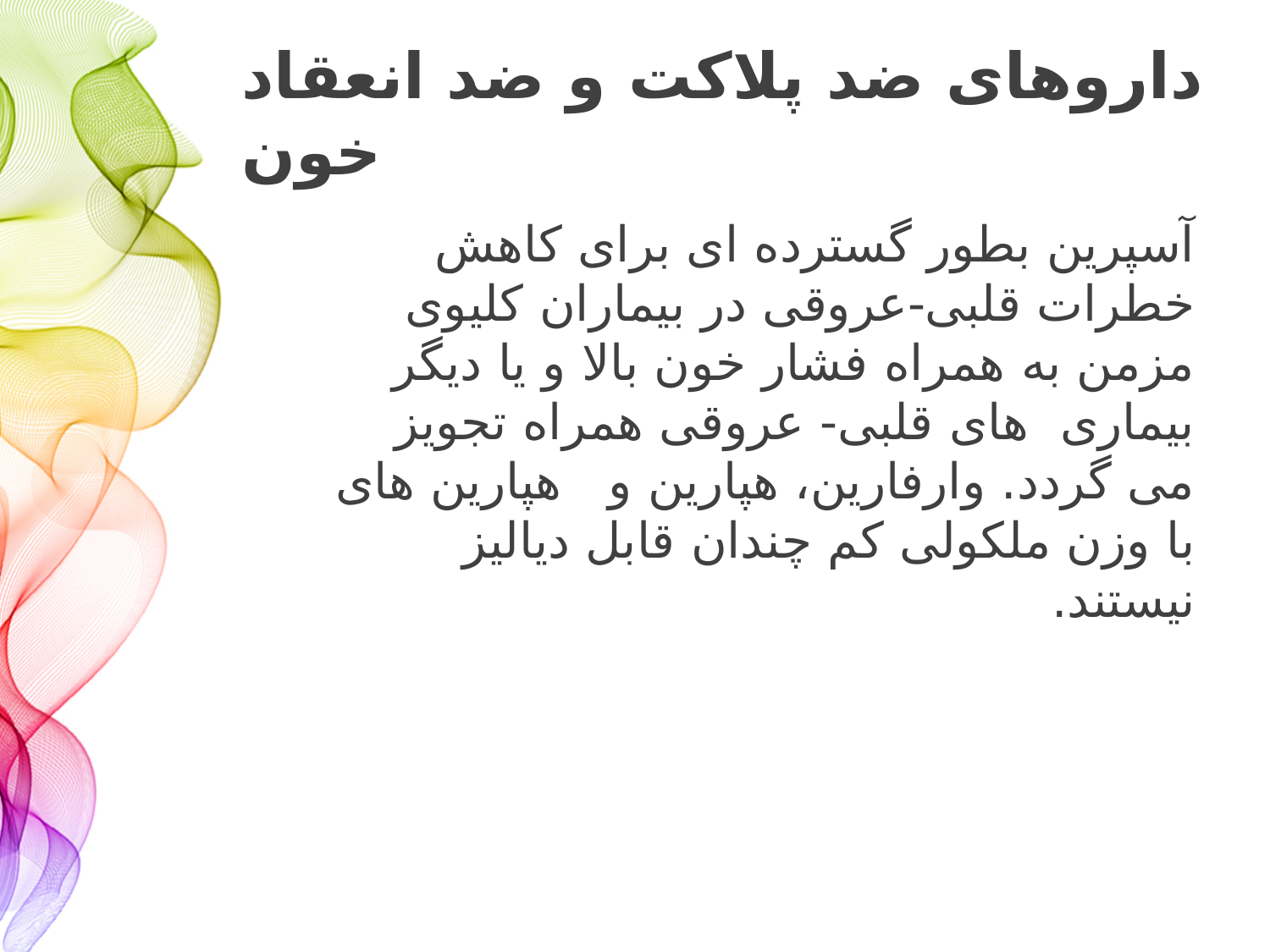

# داروهای ضد پلاکت و ضد انعقاد خون
آسپرین بطور گسترده ای برای کاهش خطرات قلبی-عروقی در بیماران کلیوی مزمن به همراه فشار خون بالا و یا دیگر بیماری  های قلبی- عروقی همراه تجویز می گردد. وارفارین، هپارین و   هپارین های با وزن ملکولی کم چندان قابل دیالیز نیستند.